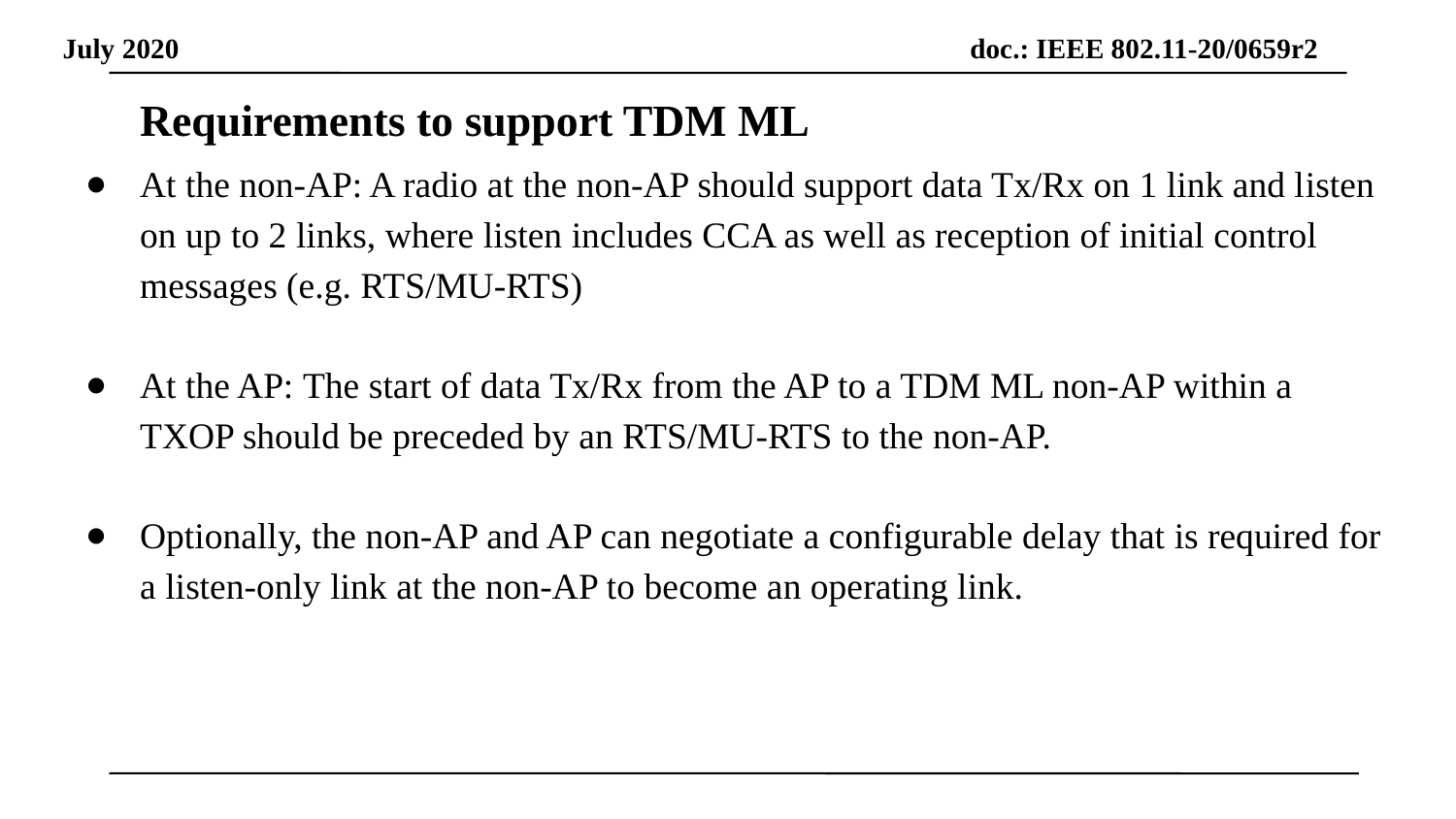

Requirements to support TDM ML
At the non-AP: A radio at the non-AP should support data Tx/Rx on 1 link and listen on up to 2 links, where listen includes CCA as well as reception of initial control messages (e.g. RTS/MU-RTS)

At the AP: The start of data Tx/Rx from the AP to a TDM ML non-AP within a TXOP should be preceded by an RTS/MU-RTS to the non-AP.

Optionally, the non-AP and AP can negotiate a configurable delay that is required for a listen-only link at the non-AP to become an operating link.